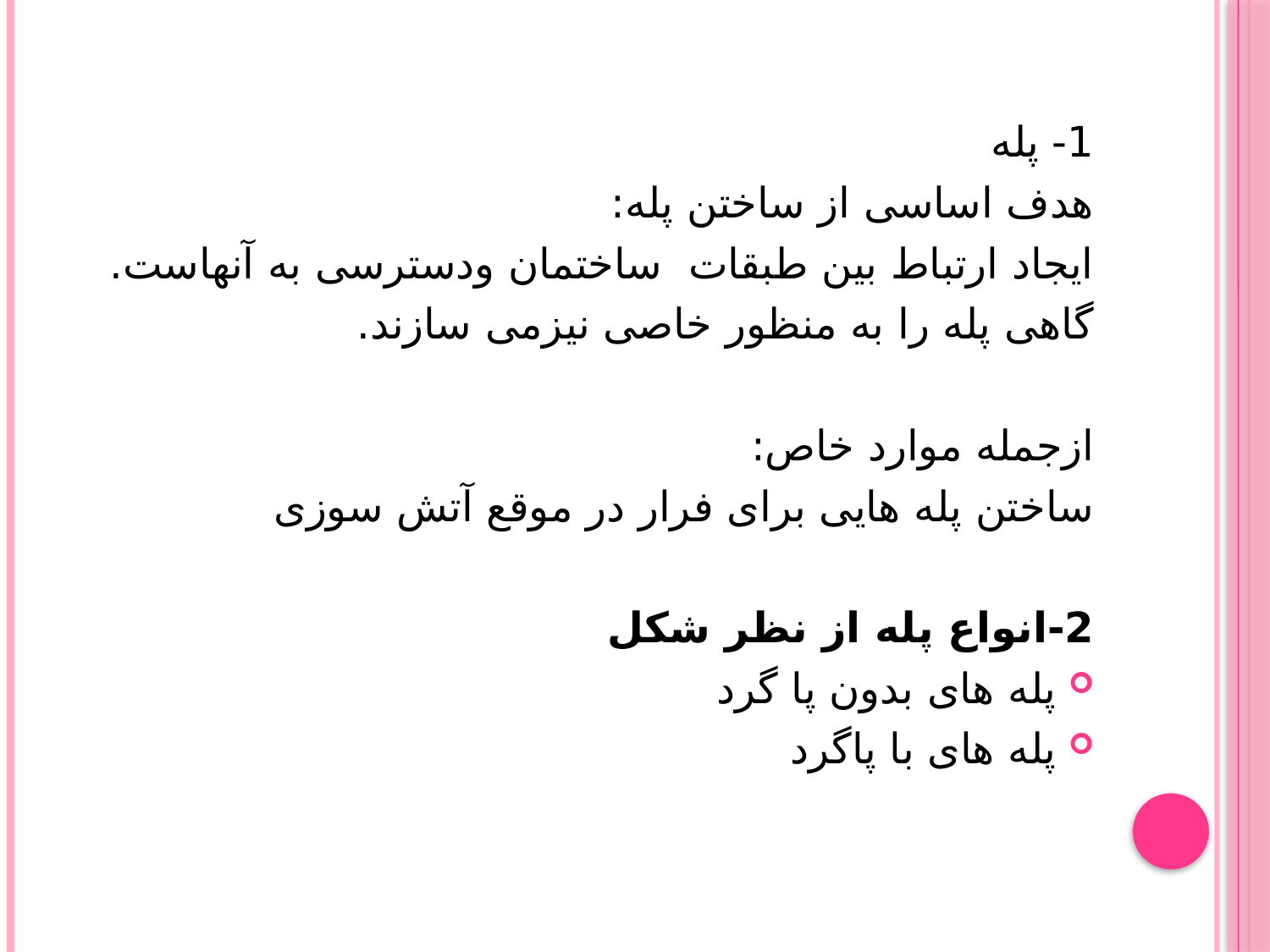

1- پله
هدف اساسی از ساختن پله:
ایجاد ارتباط بین طبقات  ساختمان ودسترسی به آنهاست.
گاهی پله را به منظور خاصی نیزمی سازند.

ازجمله موارد خاص:
ساختن پله هایی برای فرار در موقع آتش سوزی

2-انواع پله از نظر شکل
پله های بدون پا گرد
پله های با پاگرد